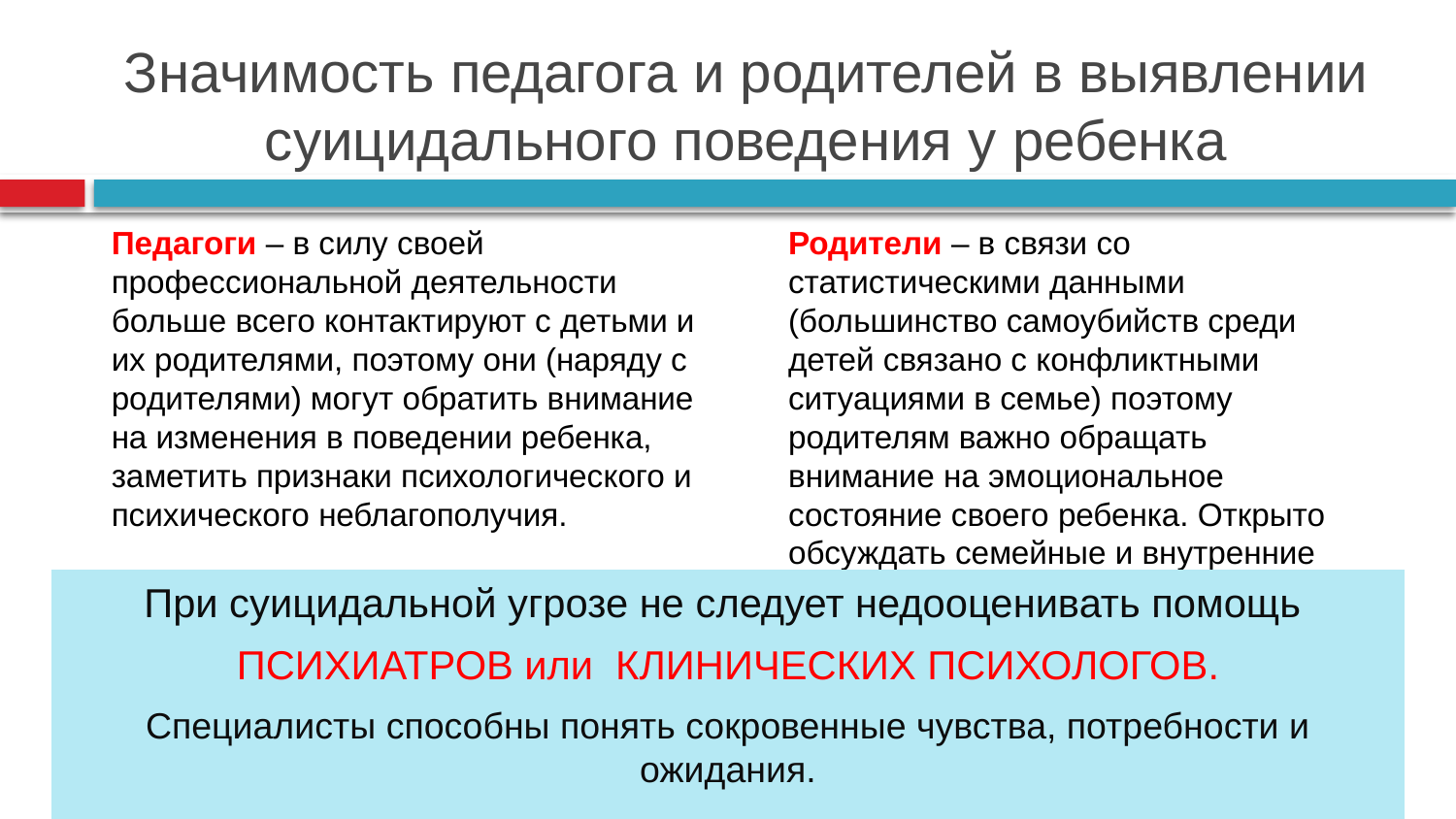

# Значимость педагога и родителей в выявлении суицидального поведения у ребенка
Родители – в связи со статистическими данными (большинство самоубийств среди детей связано с конфликтными ситуациями в семье) поэтому родителям важно обращать внимание на эмоциональное состояние своего ребенка. Открыто обсуждать семейные и внутренние проблемы детей.
Педагоги – в силу своей профессиональной деятельности больше всего контактируют с детьми и их родителями, поэтому они (наряду с родителями) могут обратить внимание на изменения в поведении ребенка, заметить признаки психологического и психического неблагополучия.
При суицидальной угрозе не следует недооценивать помощь
ПСИХИАТРОВ или  КЛИНИЧЕСКИХ ПСИХОЛОГОВ.
Специалисты способны понять сокровенные чувства, потребности и ожидания.